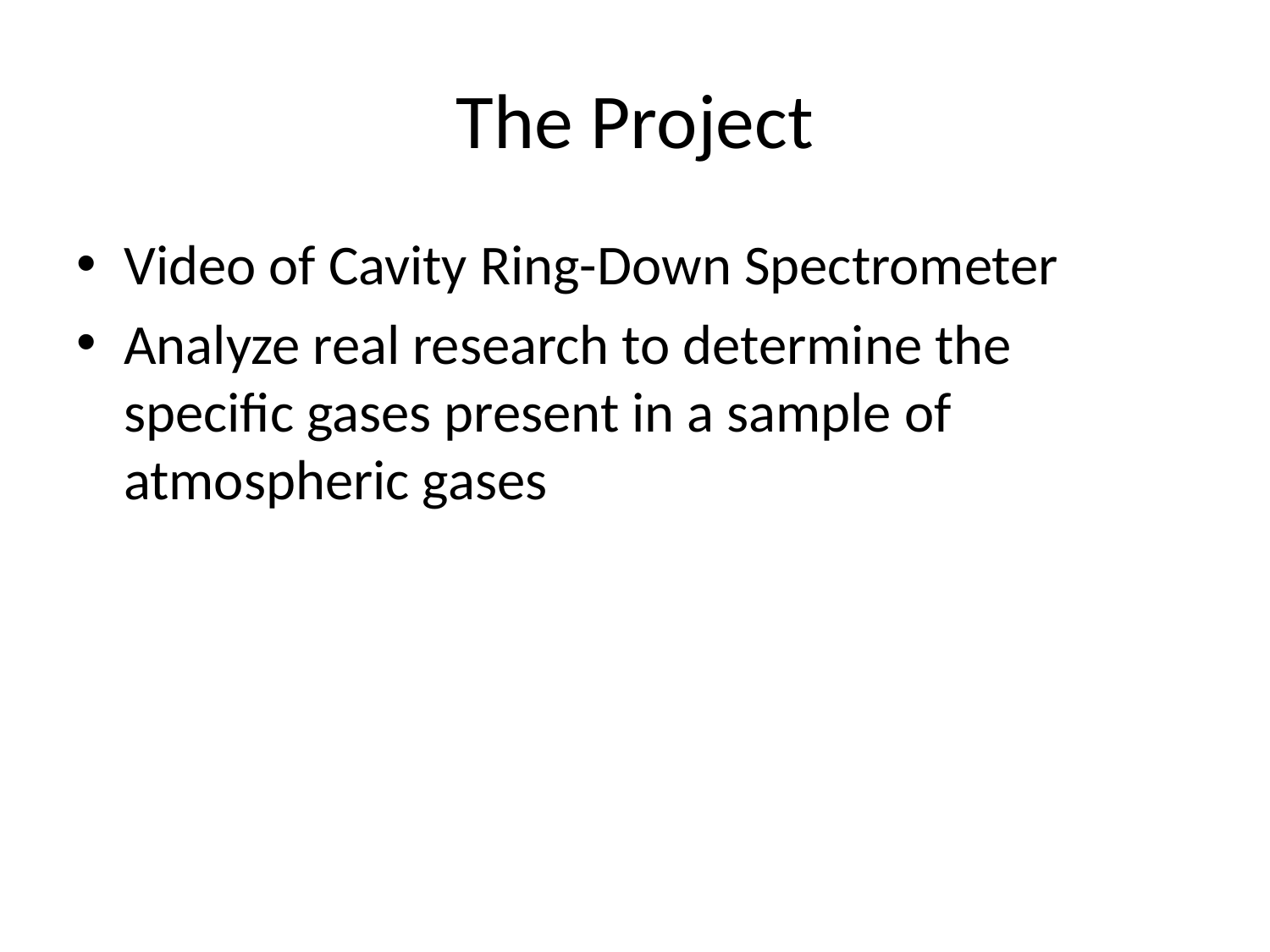

# The Project
Video of Cavity Ring-Down Spectrometer
Analyze real research to determine the specific gases present in a sample of atmospheric gases